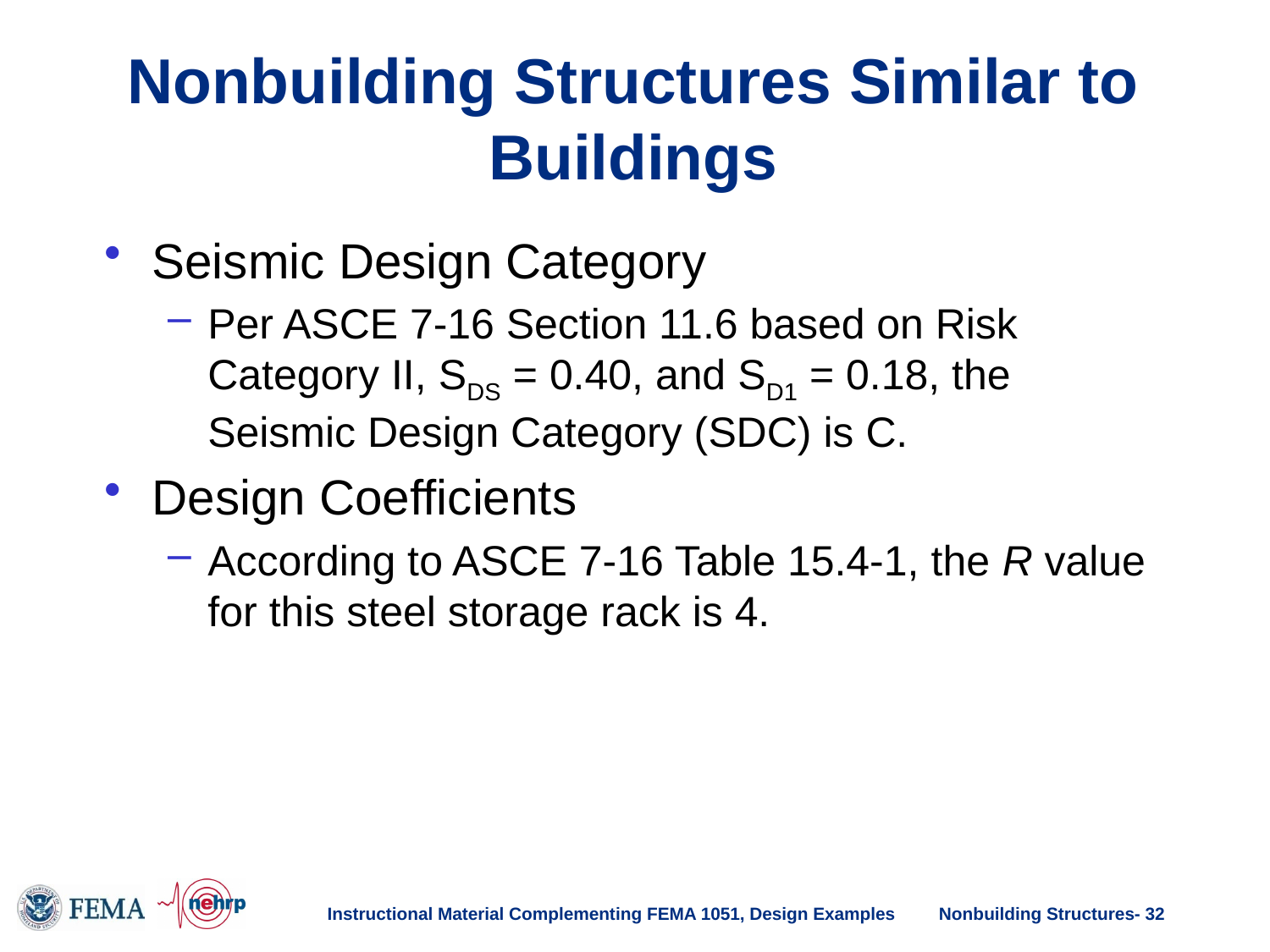

# Nonbuilding Structures Similar to Buildings
Seismic Design Category
Per ASCE 7-16 Section 11.6 based on Risk Category II, SDS = 0.40, and SD1 = 0.18, the Seismic Design Category (SDC) is C.
Design Coefficients
According to ASCE 7-16 Table 15.4-1, the R value for this steel storage rack is 4.
Instructional Material Complementing FEMA 1051, Design Examples
Nonbuilding Structures- 32